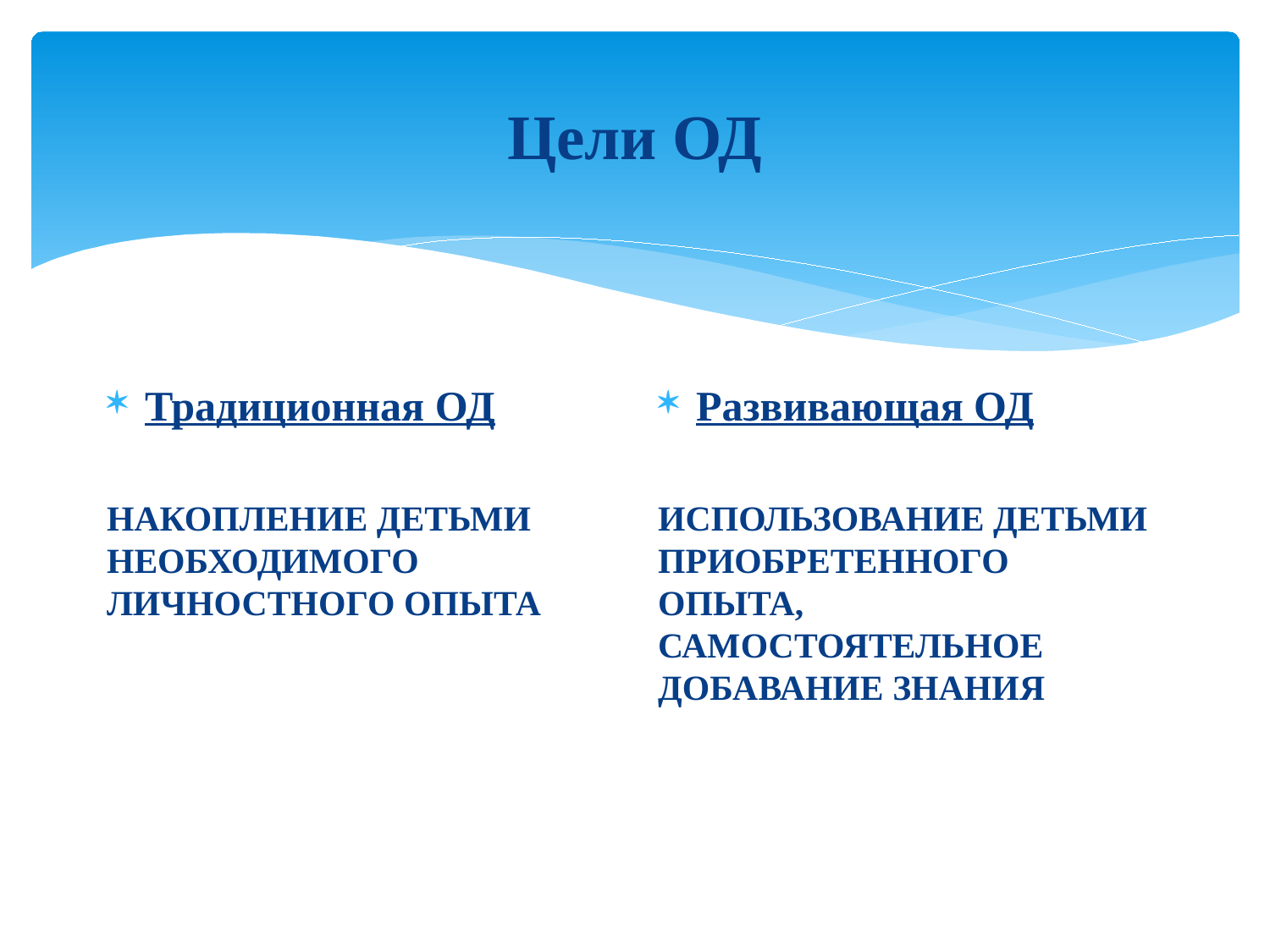

# Цели ОД
Традиционная ОД

НАКОПЛЕНИЕ ДЕТЬМИ НЕОБХОДИМОГО ЛИЧНОСТНОГО ОПЫТА
Развивающая ОД

ИСПОЛЬЗОВАНИЕ ДЕТЬМИ ПРИОБРЕТЕННОГО ОПЫТА, САМОСТОЯТЕЛЬНОЕ ДОБАВАНИЕ ЗНАНИЯ